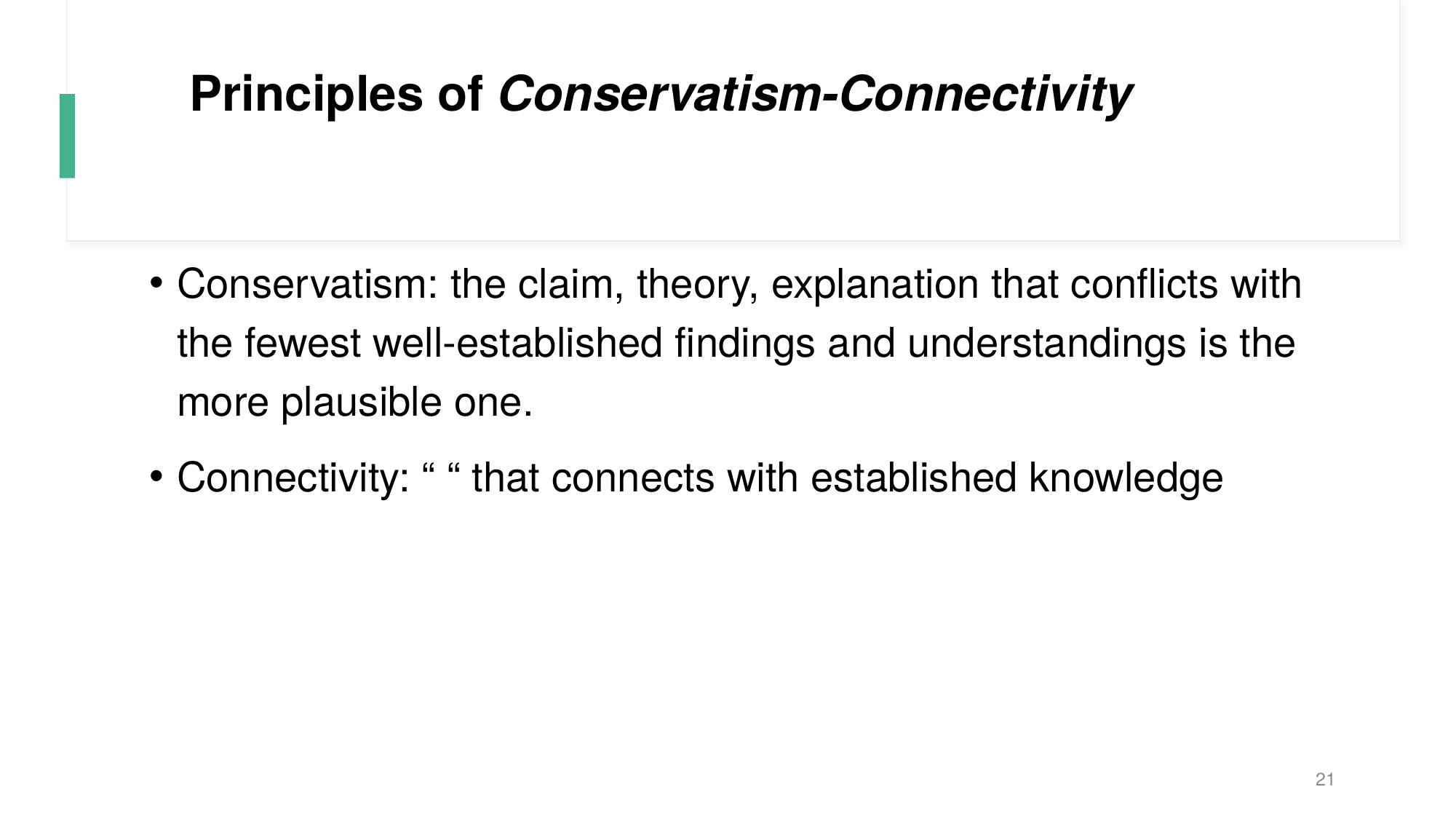

# Principles of Conservatism-Connectivity
Conservatism: the claim, theory, explanation that conflicts with the fewest well-established findings and understandings is the more plausible one.
Connectivity: “ “ that connects with established knowledge

21